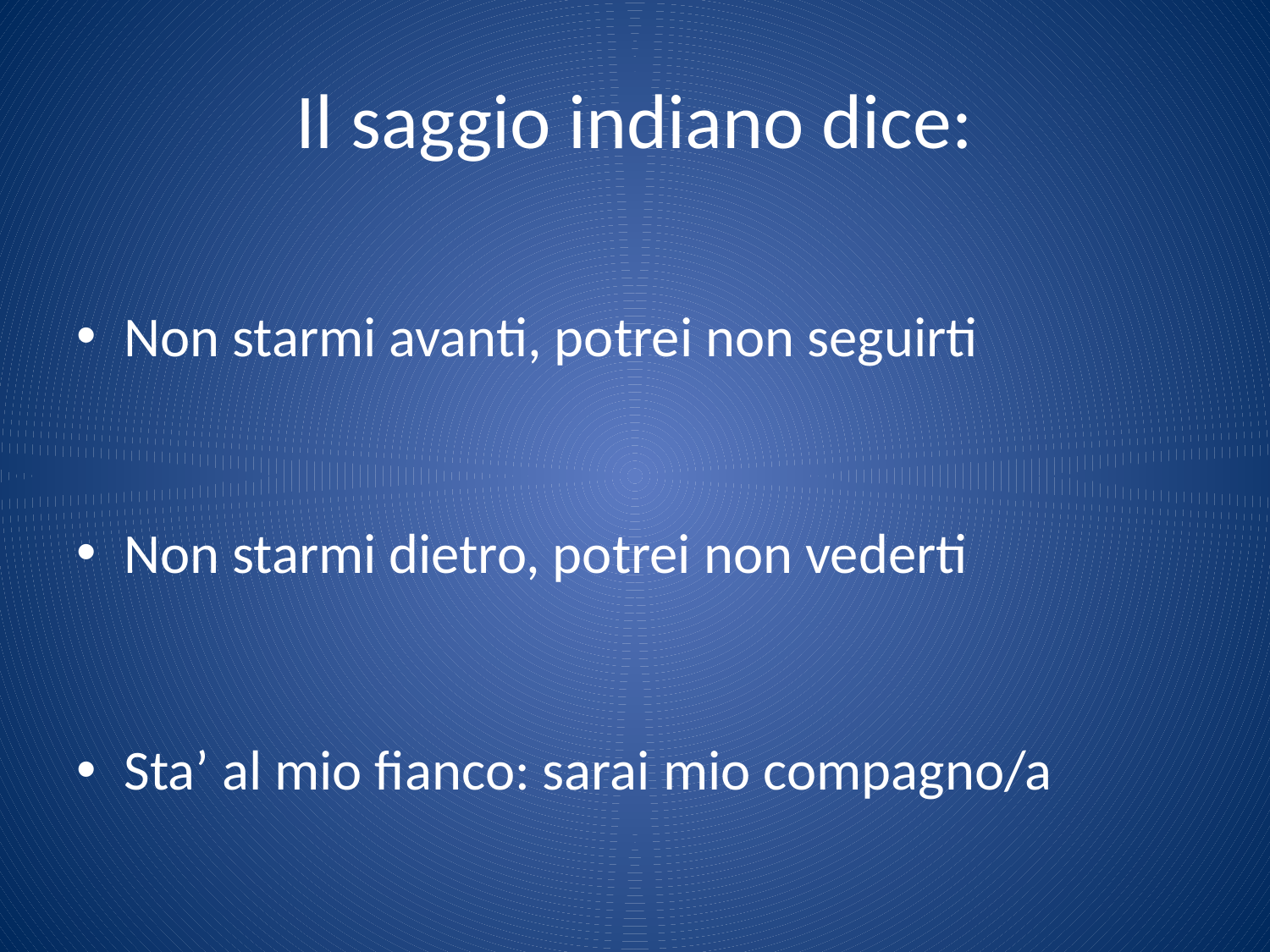

# Il saggio indiano dice:

Non starmi avanti, potrei non seguirti

Non starmi dietro, potrei non vederti

Sta’ al mio fianco: sarai mio compagno/a